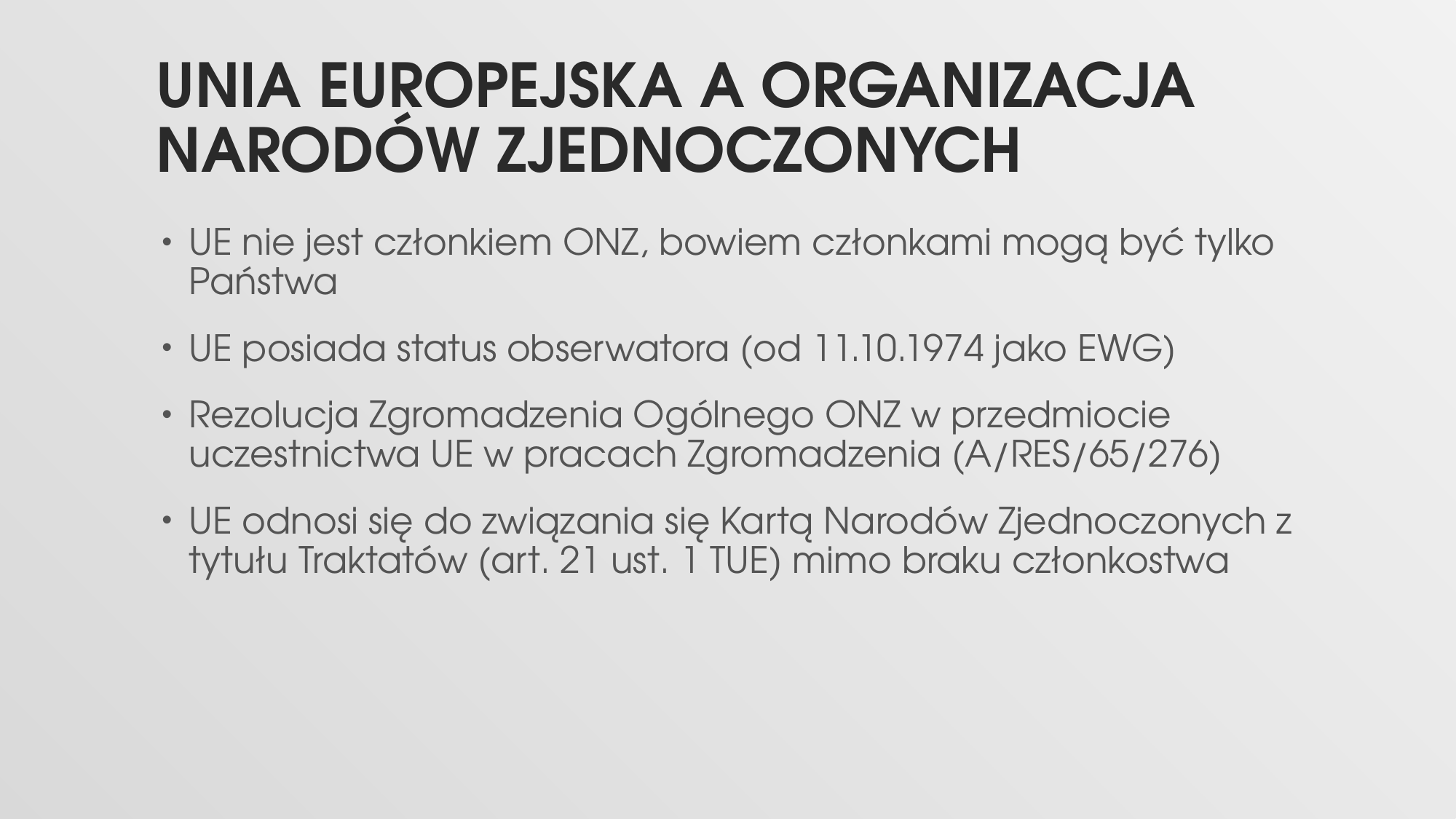

# Unia europejska a organizacja narodów zjednoczonych
UE nie jest członkiem ONZ, bowiem członkami mogą być tylko Państwa
UE posiada status obserwatora (od 11.10.1974 jako EWG)
Rezolucja Zgromadzenia Ogólnego ONZ w przedmiocie uczestnictwa UE w pracach Zgromadzenia (A/RES/65/276)
UE odnosi się do związania się Kartą Narodów Zjednoczonych z tytułu Traktatów (art. 21 ust. 1 TUE) mimo braku członkostwa